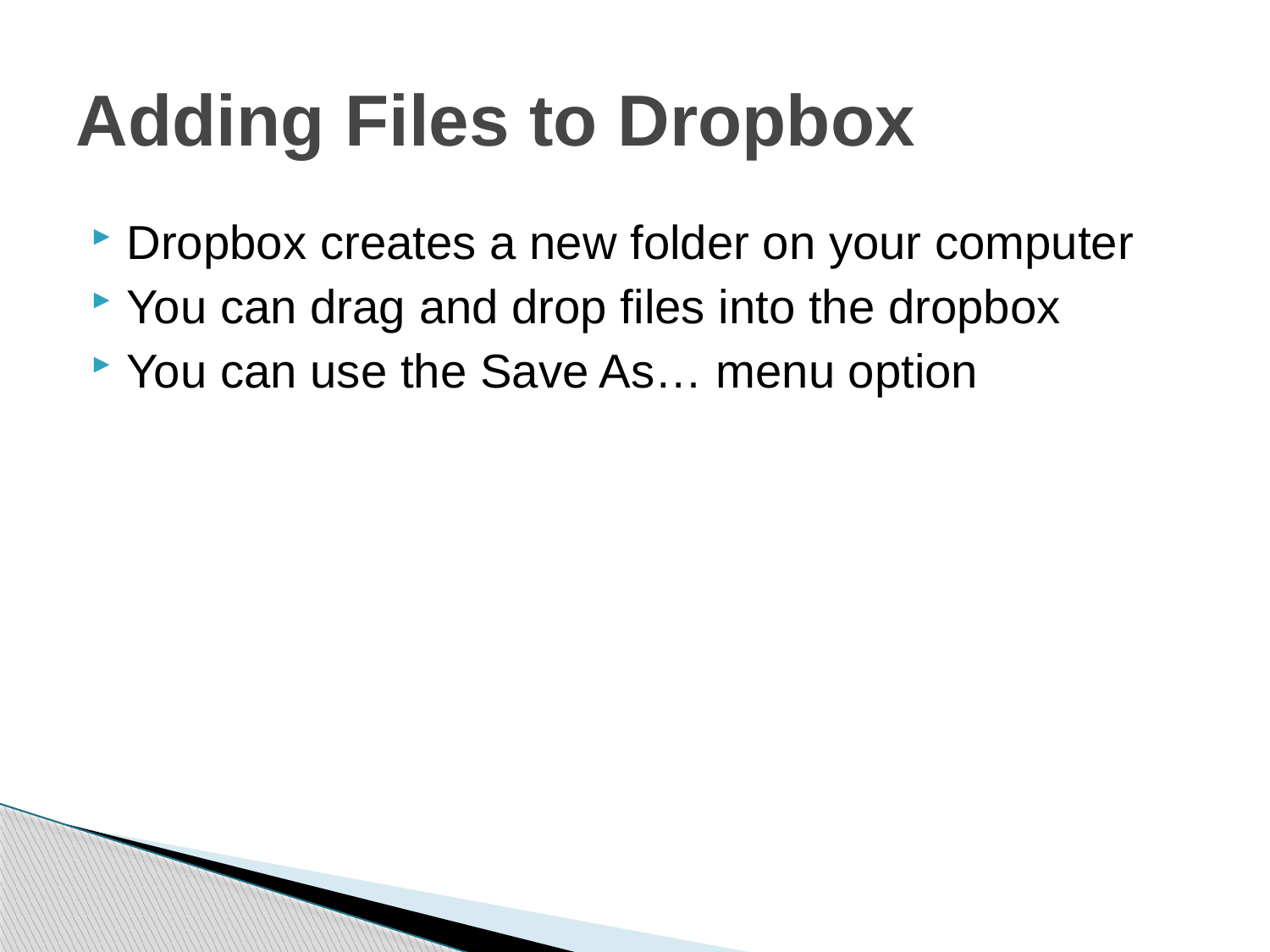

# Adding Files to Dropbox
Dropbox creates a new folder on your computer
You can drag and drop files into the dropbox
You can use the Save As… menu option